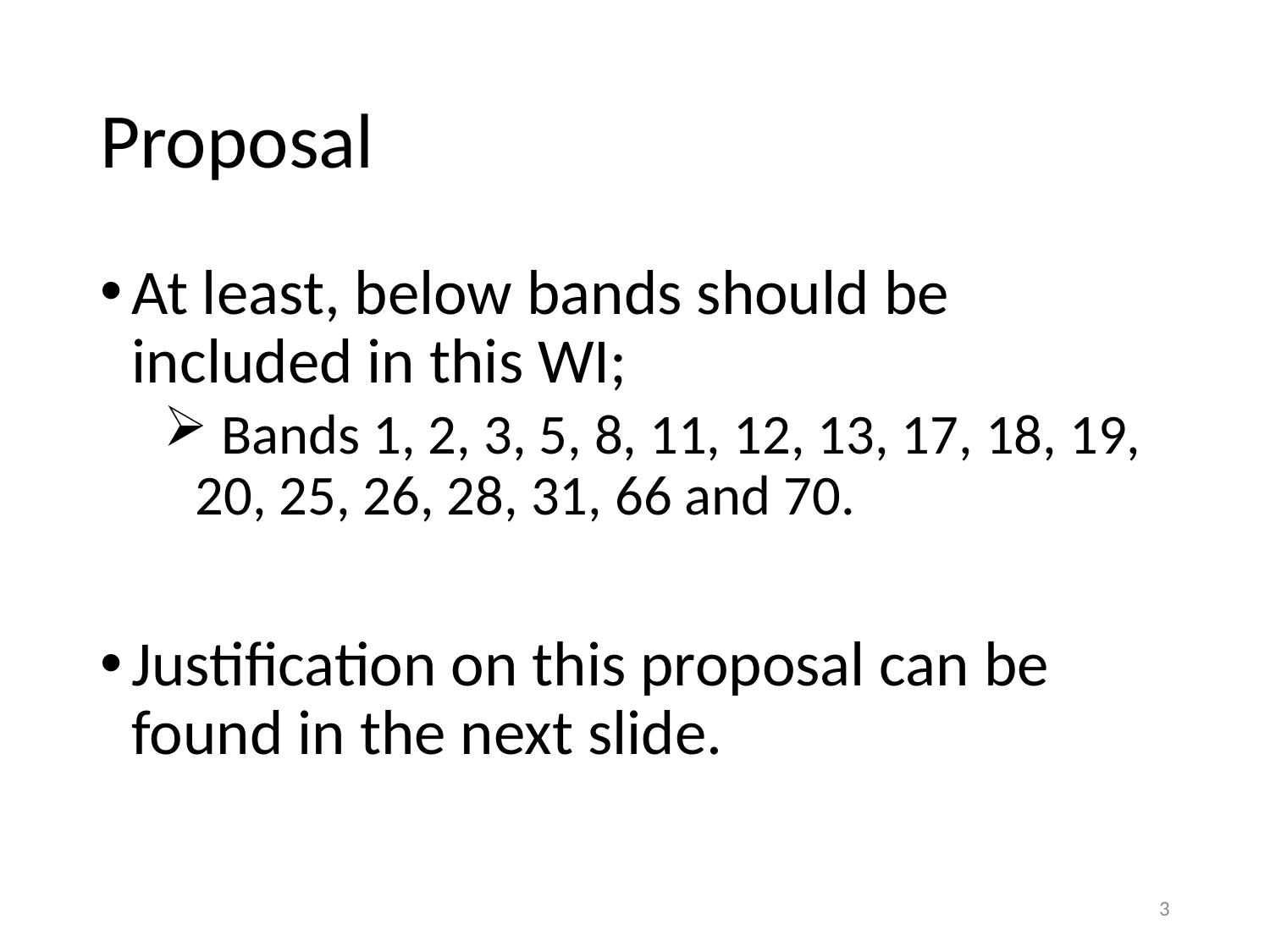

# Proposal
At least, below bands should be included in this WI;
 Bands 1, 2, 3, 5, 8, 11, 12, 13, 17, 18, 19, 20, 25, 26, 28, 31, 66 and 70.

Justification on this proposal can be found in the next slide.
3